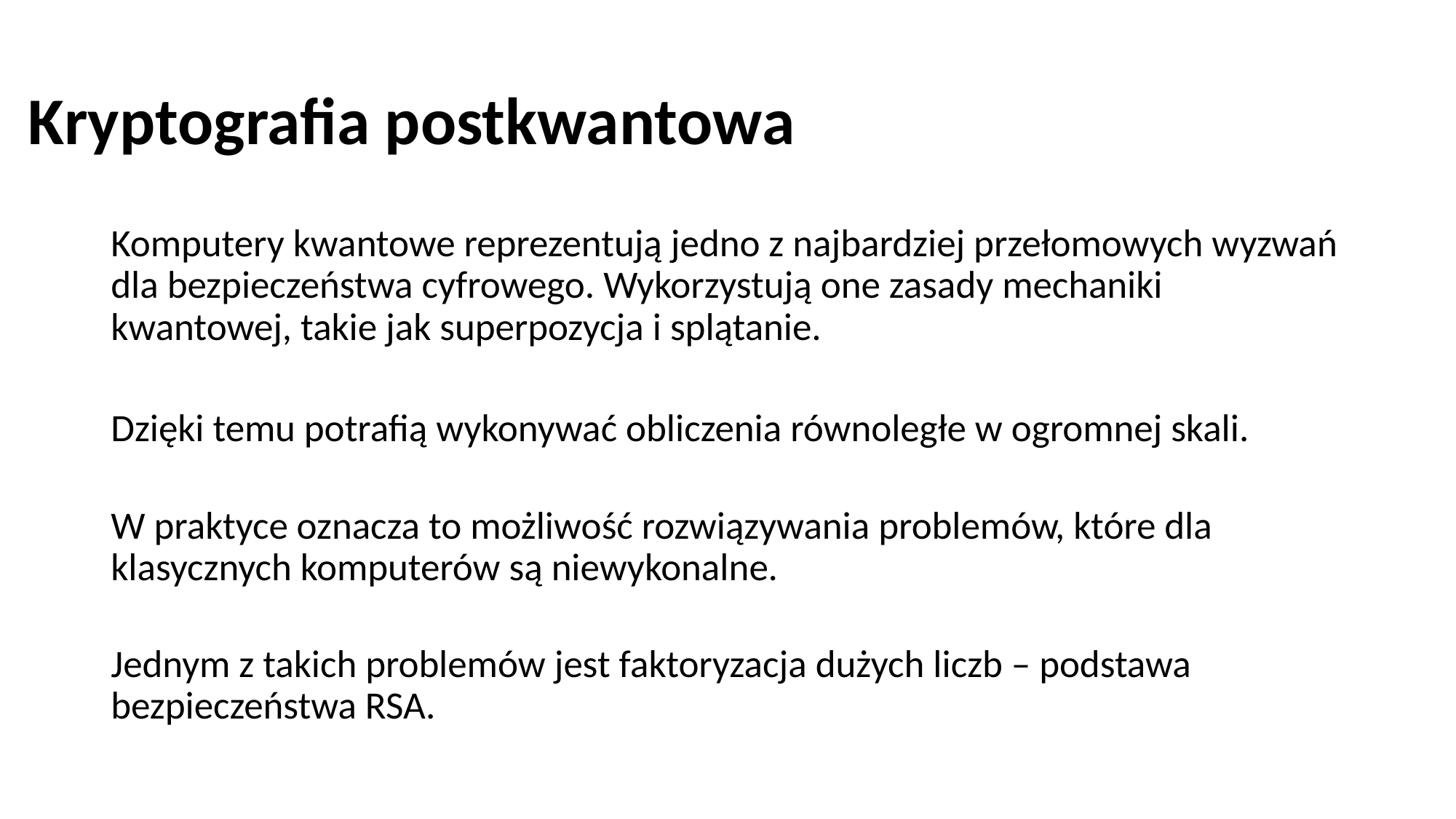

# Kryptografia postkwantowa
Komputery kwantowe reprezentują jedno z najbardziej przełomowych wyzwań dla bezpieczeństwa cyfrowego. Wykorzystują one zasady mechaniki kwantowej, takie jak superpozycja i splątanie.
Dzięki temu potrafią wykonywać obliczenia równoległe w ogromnej skali.
W praktyce oznacza to możliwość rozwiązywania problemów, które dla klasycznych komputerów są niewykonalne.
Jednym z takich problemów jest faktoryzacja dużych liczb – podstawa bezpieczeństwa RSA.